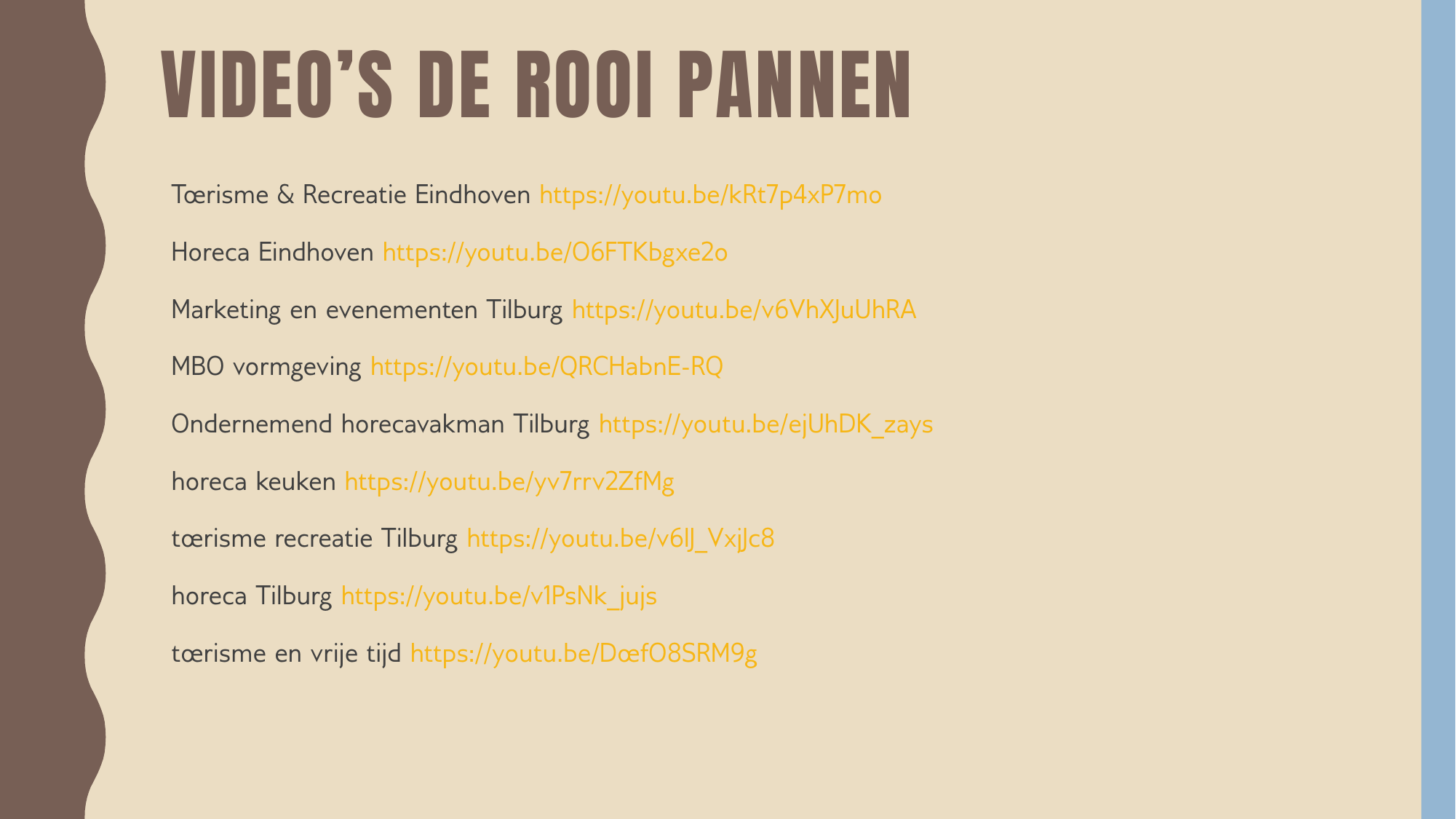

# Video’s de rooi pannen
Toerisme & Recreatie Eindhoven https://youtu.be/kRt7p4xP7mo
Horeca Eindhoven https://youtu.be/O6FTKbgxe2o
Marketing en evenementen Tilburg https://youtu.be/v6VhXJuUhRA
MBO vormgeving https://youtu.be/QRCHabnE-RQ
Ondernemend horecavakman Tilburg https://youtu.be/ejUhDK_zays
horeca keuken https://youtu.be/yv7rrv2ZfMg
toerisme recreatie Tilburg https://youtu.be/v6IJ_VxjJc8
horeca Tilburg https://youtu.be/v1PsNk_jujs
toerisme en vrije tijd https://youtu.be/DoefO8SRM9g